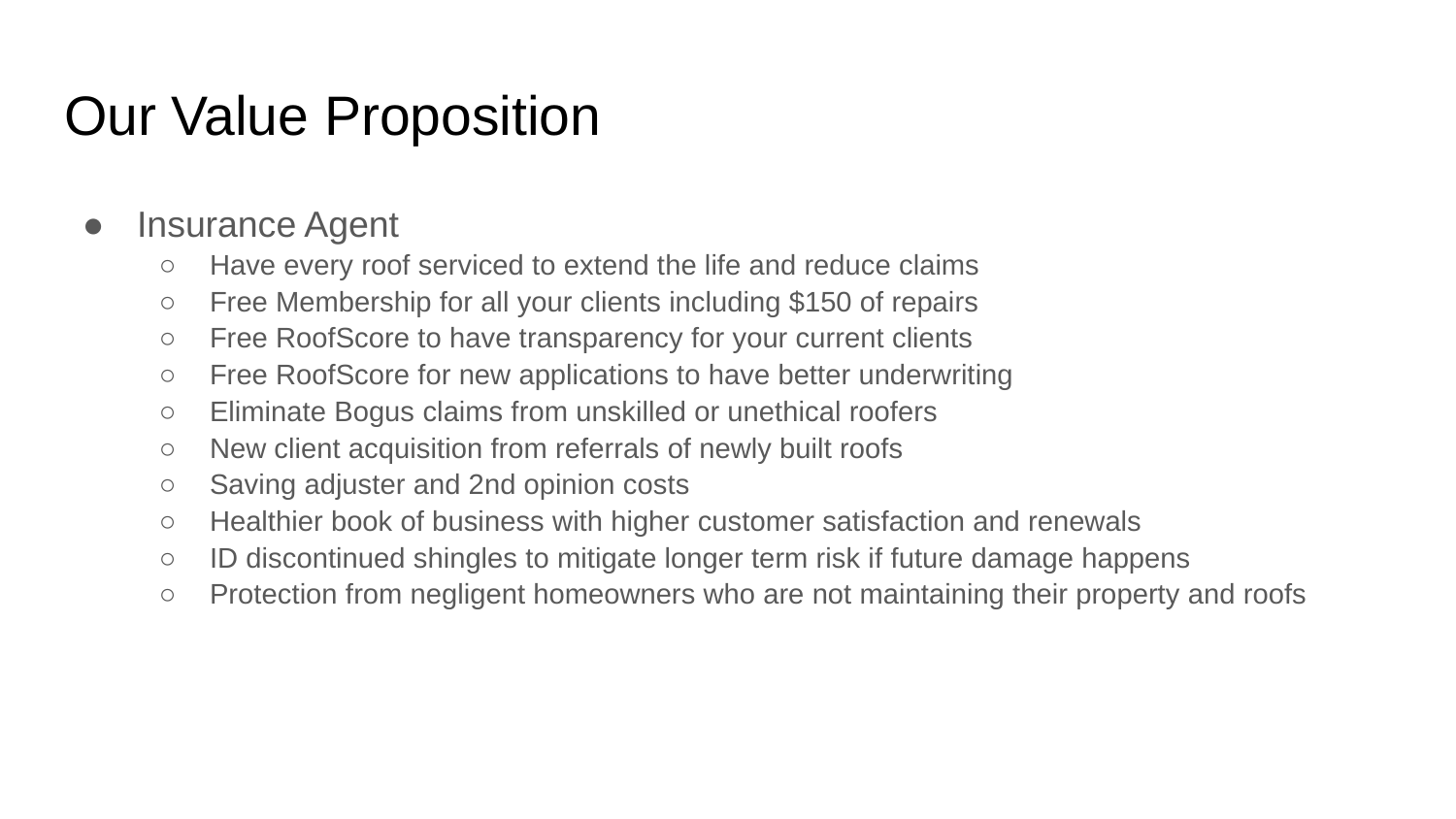

# Our Value Proposition
Insurance Agent
Have every roof serviced to extend the life and reduce claims
Free Membership for all your clients including $150 of repairs
Free RoofScore to have transparency for your current clients
Free RoofScore for new applications to have better underwriting
Eliminate Bogus claims from unskilled or unethical roofers
New client acquisition from referrals of newly built roofs
Saving adjuster and 2nd opinion costs
Healthier book of business with higher customer satisfaction and renewals
ID discontinued shingles to mitigate longer term risk if future damage happens
Protection from negligent homeowners who are not maintaining their property and roofs